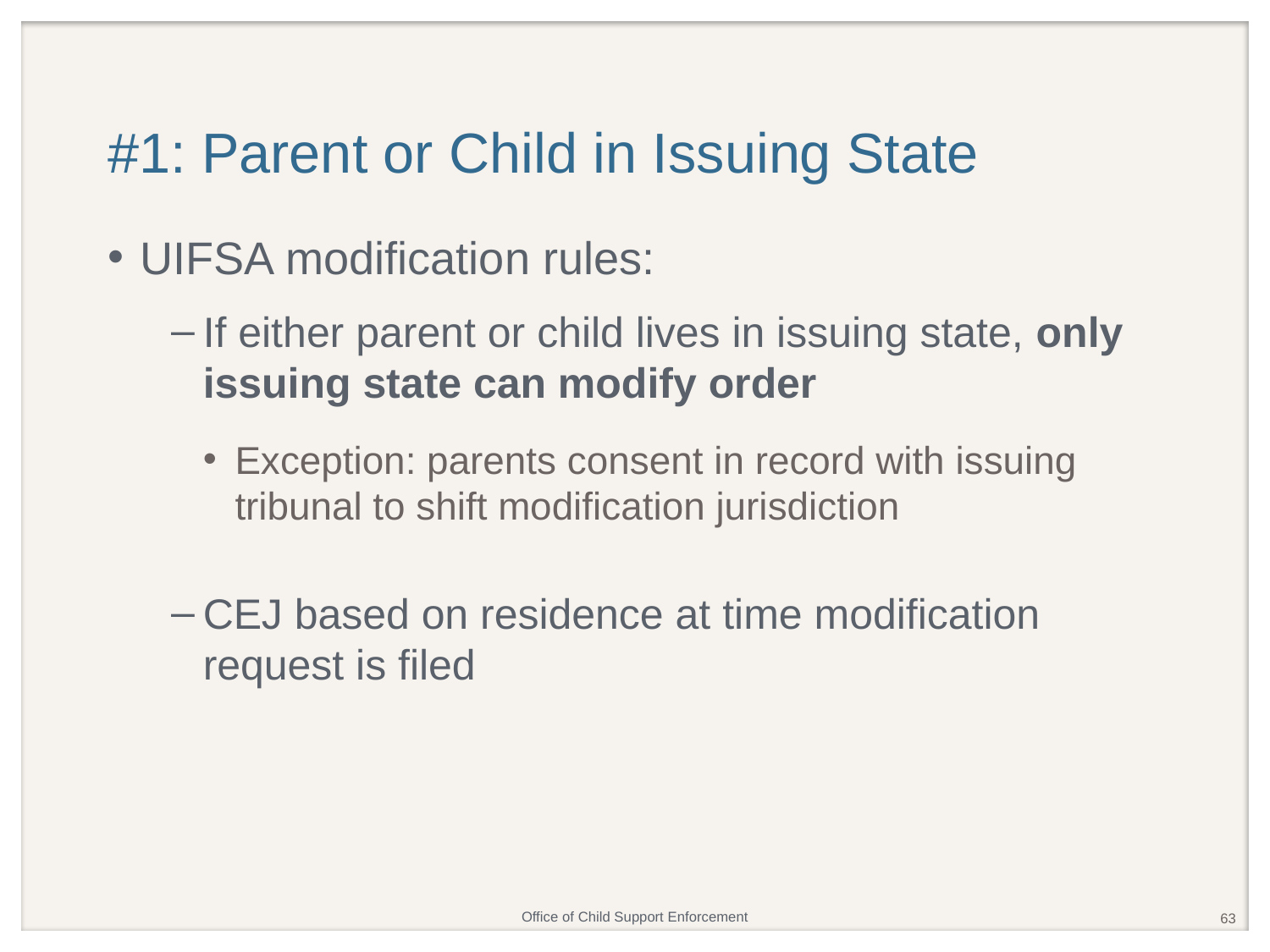

# #1: Parent or Child in Issuing State
UIFSA modification rules:
If either parent or child lives in issuing state, only issuing state can modify order
Exception: parents consent in record with issuing tribunal to shift modification jurisdiction

CEJ based on residence at time modification request is filed

63